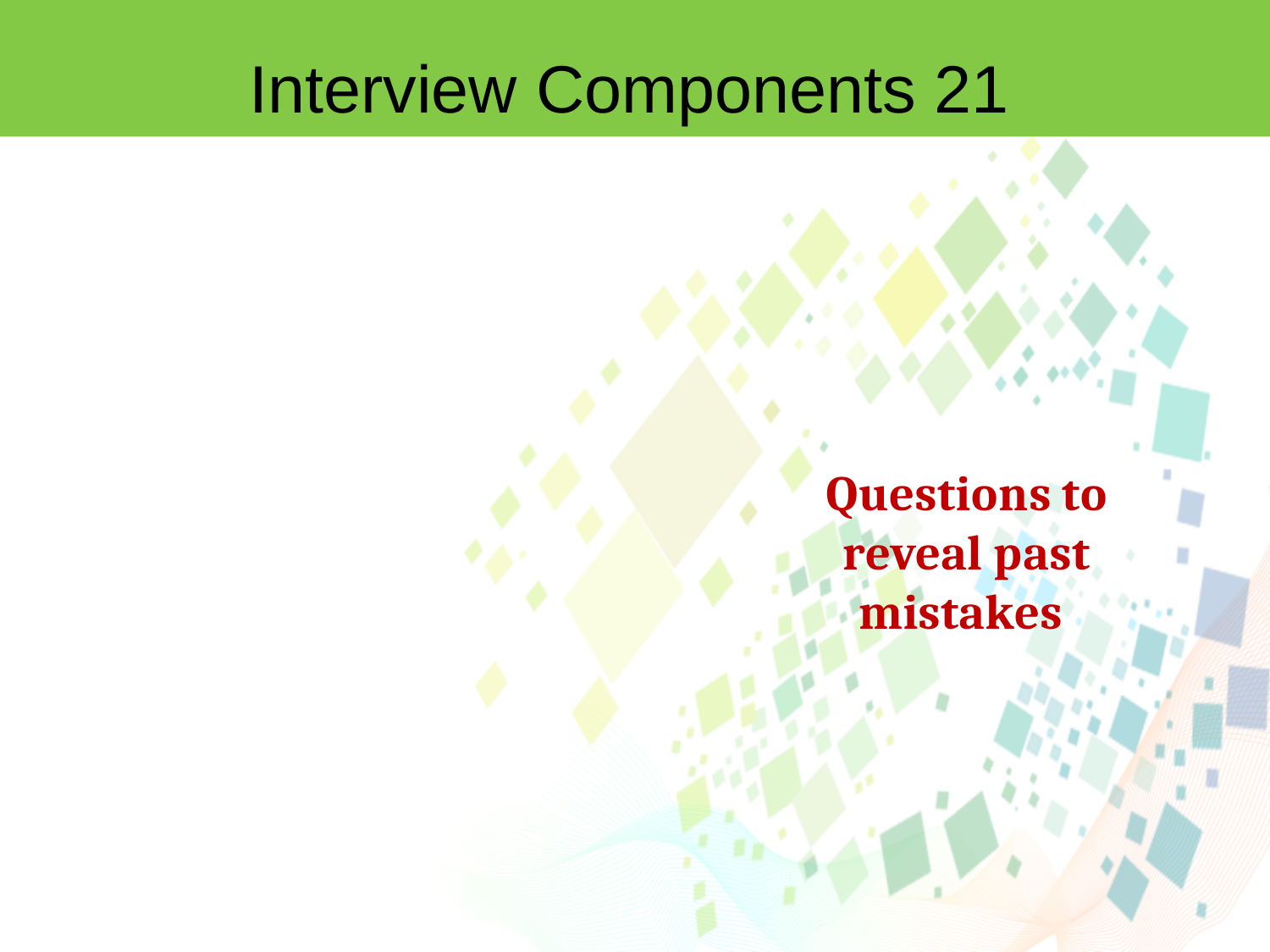

Interview Components 21
Questions to reveal past mistakes